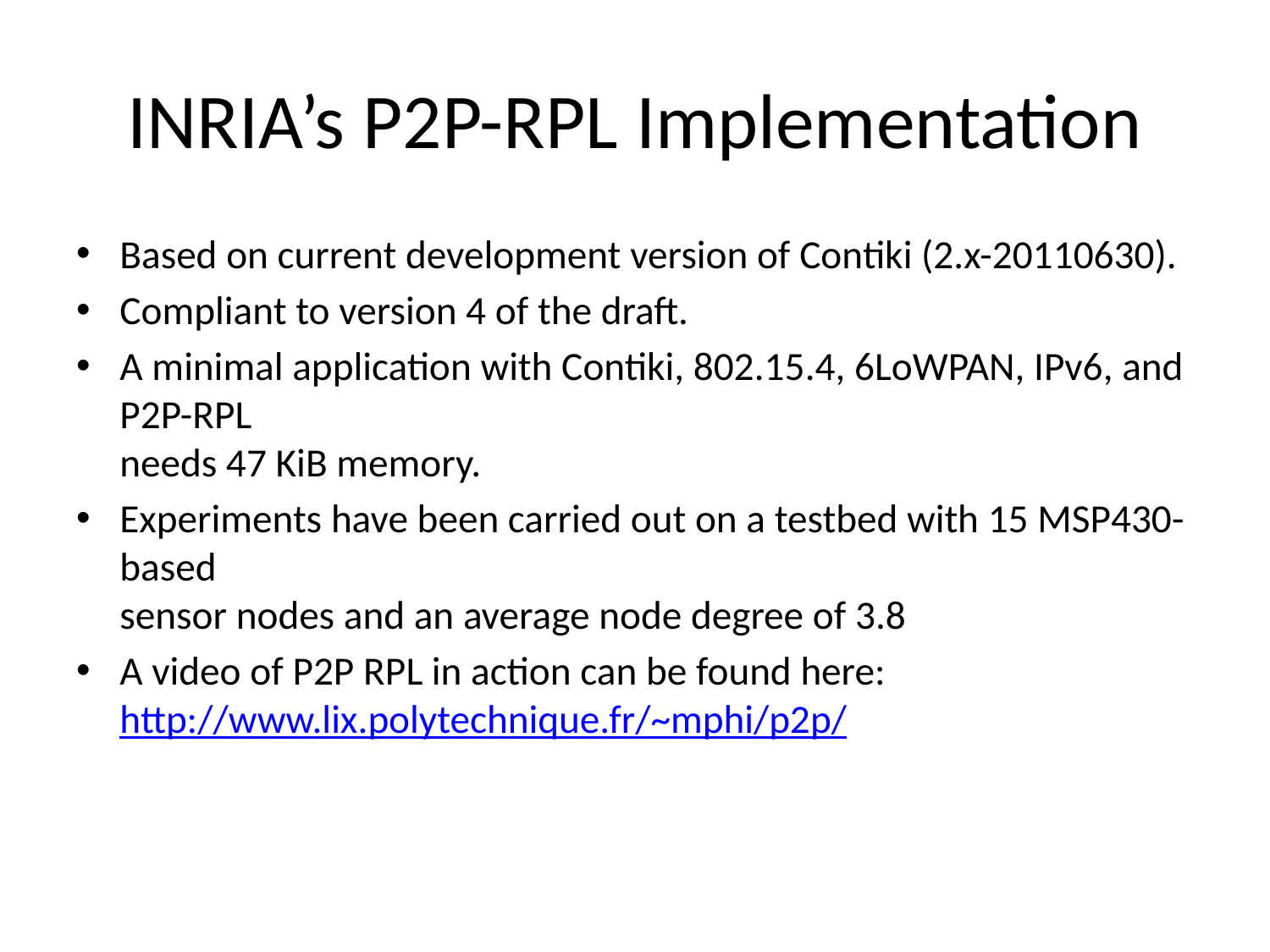

# INRIA’s P2P-RPL Implementation
Based on current development version of Contiki (2.x-20110630).
Compliant to version 4 of the draft.
A minimal application with Contiki, 802.15.4, 6LoWPAN, IPv6, and P2P-RPL
needs 47 KiB memory.
Experiments have been carried out on a testbed with 15 MSP430-based
sensor nodes and an average node degree of 3.8
A video of P2P RPL in action can be found here:
http://www.lix.polytechnique.fr/~mphi/p2p/